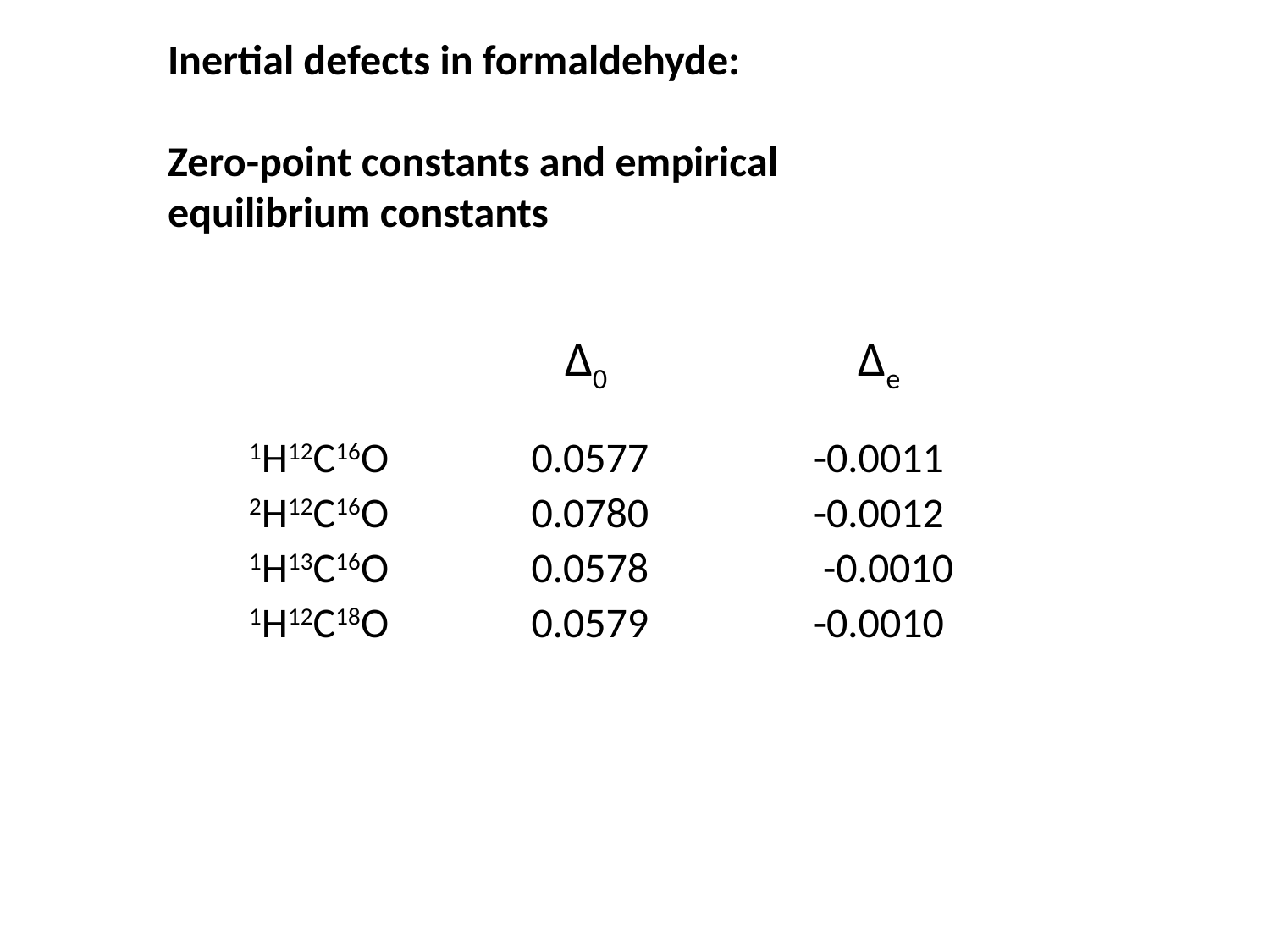

Inertial defects in formaldehyde:

Zero-point constants and empirical equilibrium constants
|  | Δ0 | Δe |
| --- | --- | --- |
| 1H12C16O | 0.0577 | -0.0011 |
| 2H12C16O | 0.0780 | -0.0012 |
| 1H13C16O | 0.0578 | -0.0010 |
| 1H12C18O | 0.0579 | -0.0010 |